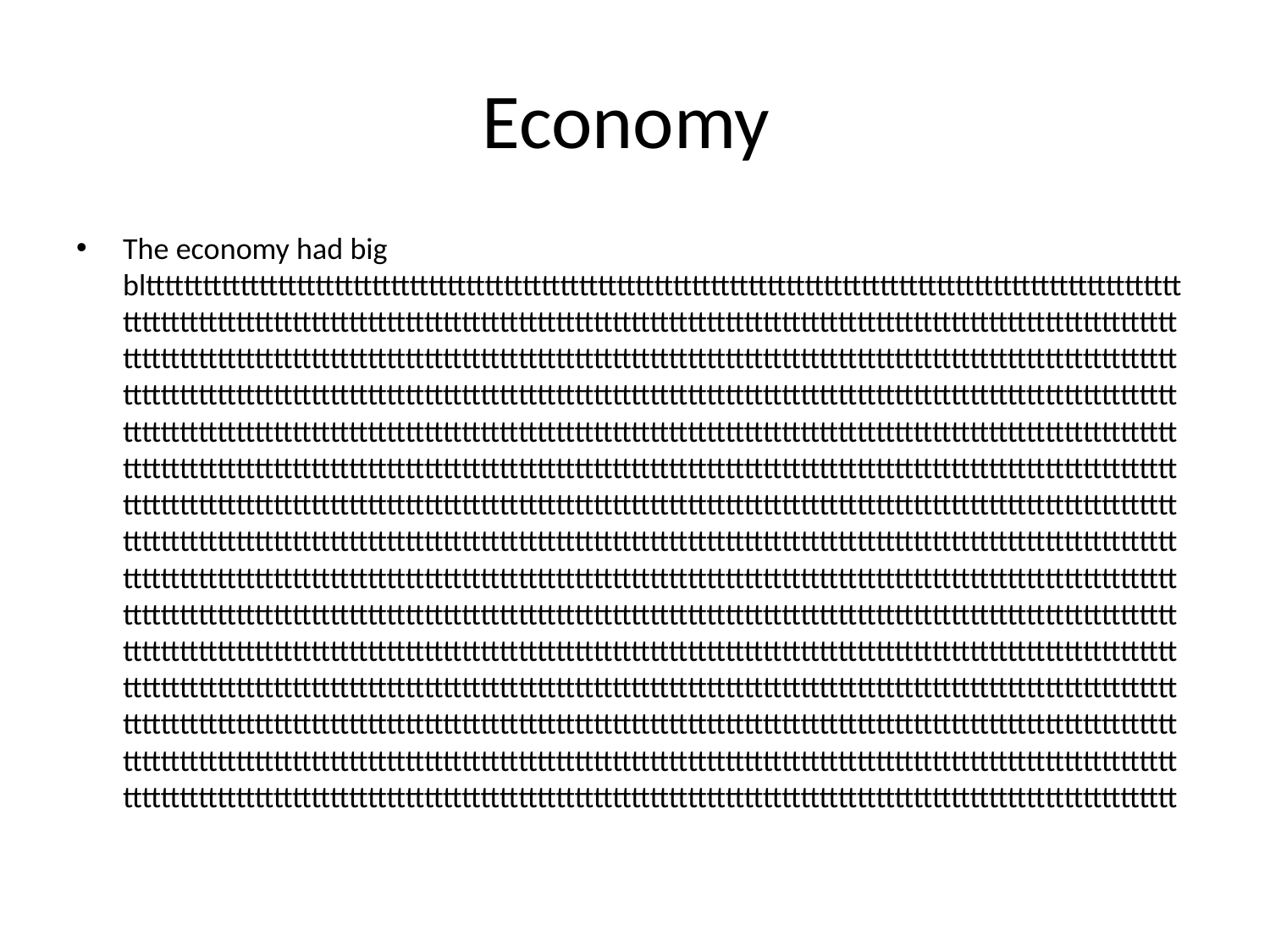

# Economy
The economy had big bltttttttttttttttttttttttttttttttttttttttttttttttttttttttttttttttttttttttttttttttttttttttttttttttttttttttttttttttttttttttttttttttttttttttttttttttttttttttttttttttttttttttttttttttttttttttttttttttttttttttttttttttttttttttttttttttttttttttttttttttttttttttttttttttttttttttttttttttttttttttttttttttttttttttttttttttttttttttttttttttttttttttttttttttttttttttttttttttttttttttttttttttttttttttttttttttttttttttttttttttttttttttttttttttttttttttttttttttttttttttttttttttttttttttttttttttttttttttttttttttttttttttttttttttttttttttttttttttttttttttttttttttttttttttttttttttttttttttttttttttttttttttttttttttttttttttttttttttttttttttttttttttttttttttttttttttttttttttttttttttttttttttttttttttttttttttttttttttttttttttttttttttttttttttttttttttttttttttttttttttttttttttttttttttttttttttttttttttttttttttttttttttttttttttttttttttttttttttttttttttttttttttttttttttttttttttttttttttttttttttttttttttttttttttttttttttttttttttttttttttttttttttttttttttttttttttttttttttttttttttttttttttttttttttttttttttttttttttttttttttttttttttttttttttttttttttttttttttttttttttttttttttttttttttttttttttttttttttttttttttttttttttttttttttttttttttttttttttttttttttttttttttttttttttttttttttttttttttttttttttttttttttttttttttttttttttttttttttttttttttttttttttttttttttttttttttttttttttttttttttttttttttttttttttttttttttttttttttttttttttttttttttttttttttttttttttttttttttttttttttttttttttttttttttttttttttttttttttttttttttttttttttttttttttttttttttttttttttttttttttttttttttttttttttttttttttttttttttttttttttttttttttttttttttttttttttttttttttttttttttttttttttttttttttttttttttttttttttttttttttttttttttttttttttttttttttttttttttttttttttttttttttttttttttttttttttttttttttttttttttttttttttttttttttttttttttttttttttttttttttttttttttttttttttttttttttttttttttttttttttttttttttttttttttttttttttttttttttttttttt